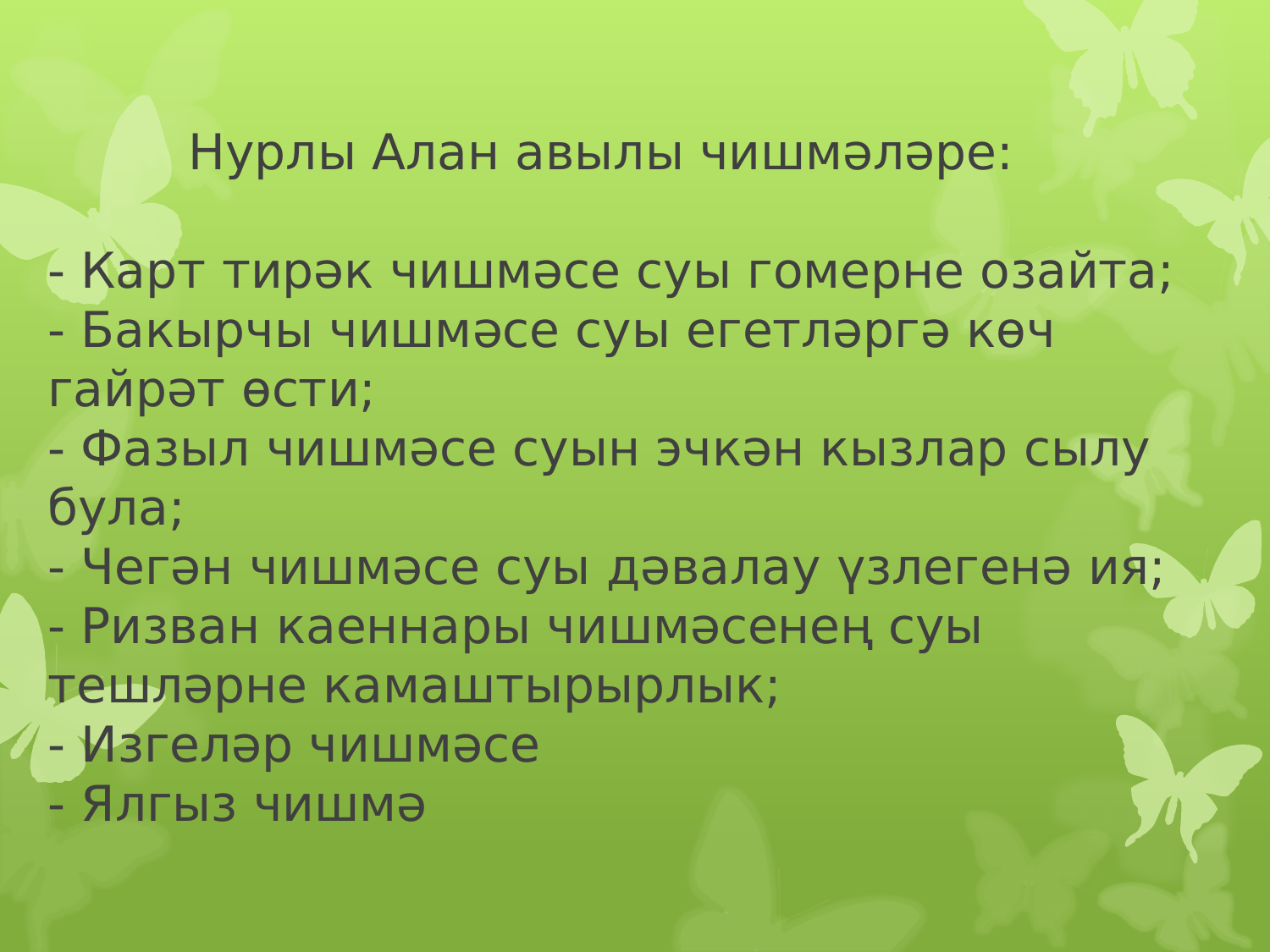

# Нурлы Алан авылы чишмәләре: - Карт тирәк чишмәсе суы гомерне озайта; - Бакырчы чишмәсе суы егетләргә көч гайрәт өсти; - Фазыл чишмәсе суын эчкән кызлар сылу була; - Чегән чишмәсе суы дәвалау үзлегенә ия; - Ризван каеннары чишмәсенең суы тешләрне камаштырырлык; - Изгеләр чишмәсе - Ялгыз чишмә